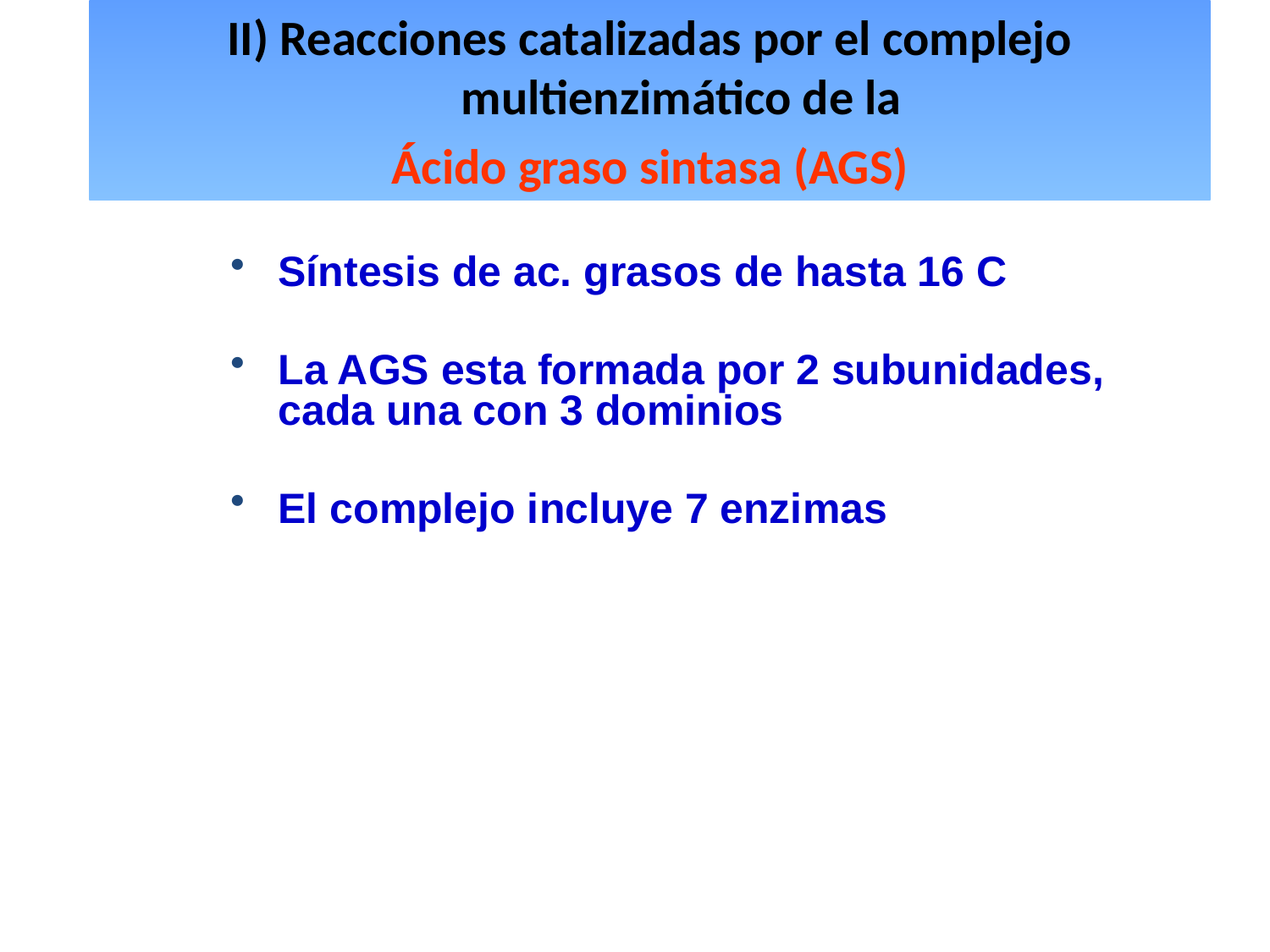

II) Reacciones catalizadas por el complejo multienzimático de la
Ácido graso sintasa (AGS)
Síntesis de ac. grasos de hasta 16 C

La AGS esta formada por 2 subunidades, cada una con 3 dominios

El complejo incluye 7 enzimas